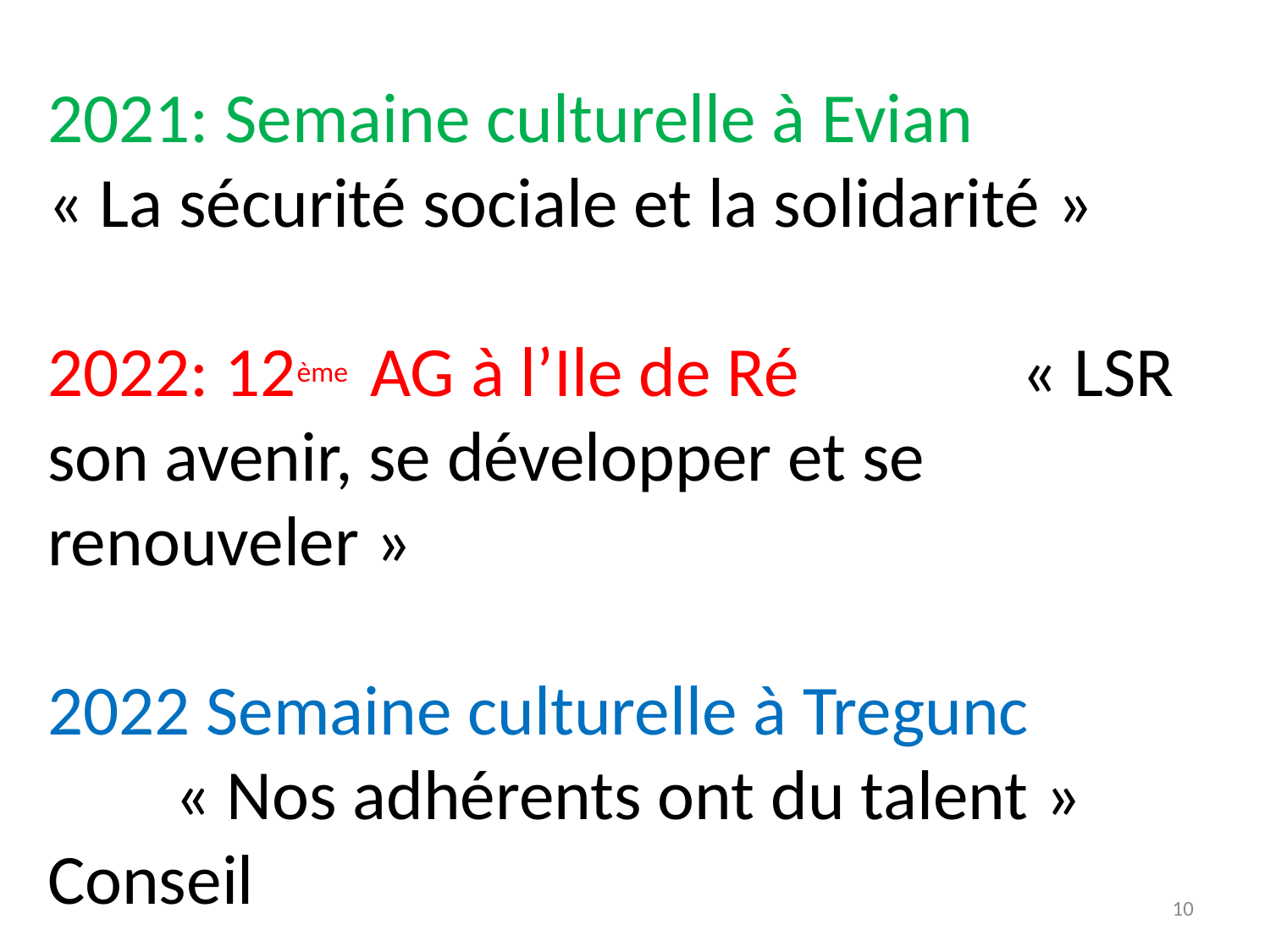

2021: Semaine culturelle à Evian
« La sécurité sociale et la solidarité »

2022: 12ème  AG à l’Ile de Ré              « LSR son avenir, se développer et se renouveler »

2022 Semaine culturelle à Tregunc
	« Nos adhérents ont du talent »
Conseil
10